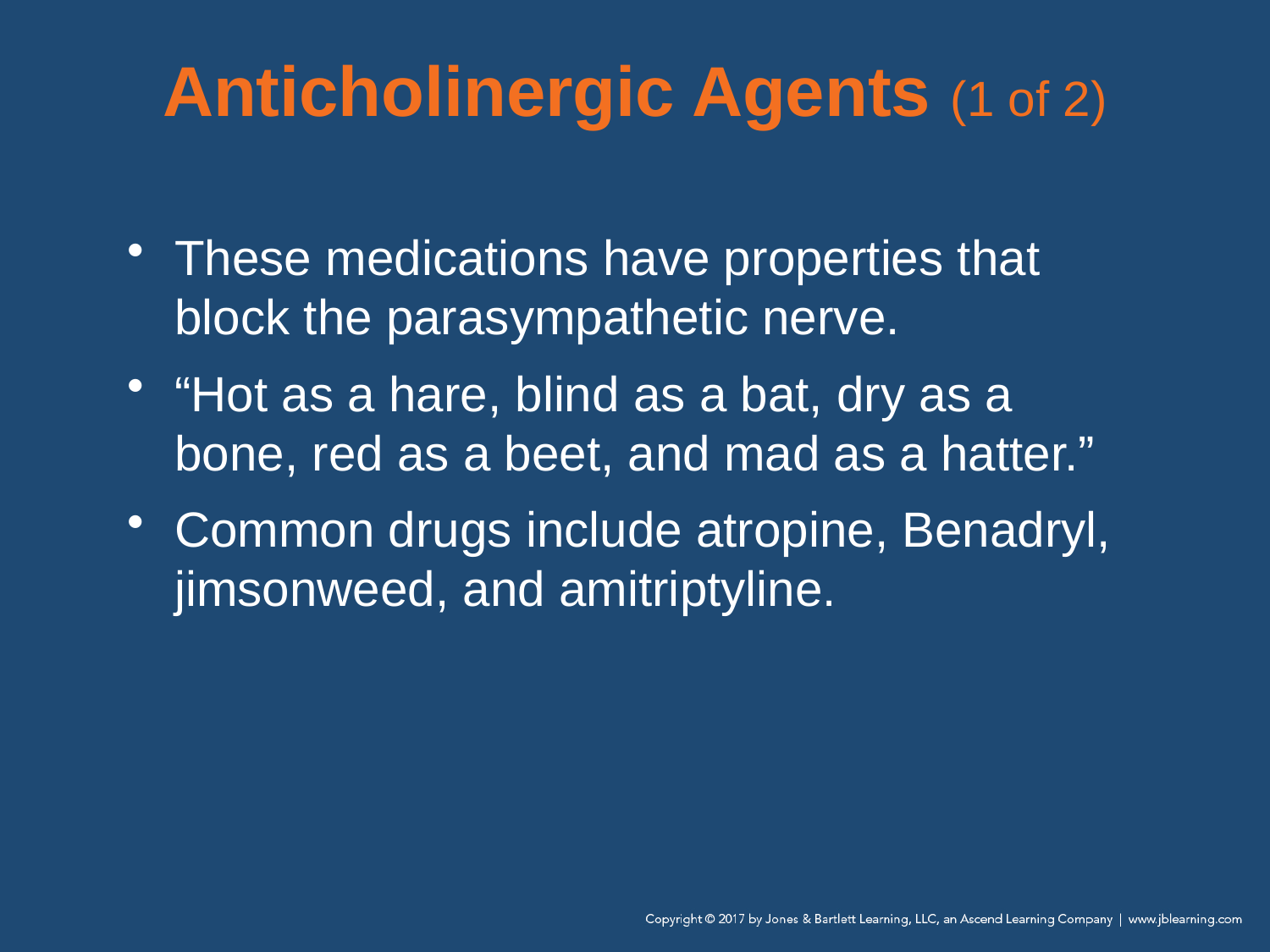

# Anticholinergic Agents (1 of 2)
These medications have properties that block the parasympathetic nerve.
“Hot as a hare, blind as a bat, dry as a bone, red as a beet, and mad as a hatter.”
Common drugs include atropine, Benadryl, jimsonweed, and amitriptyline.